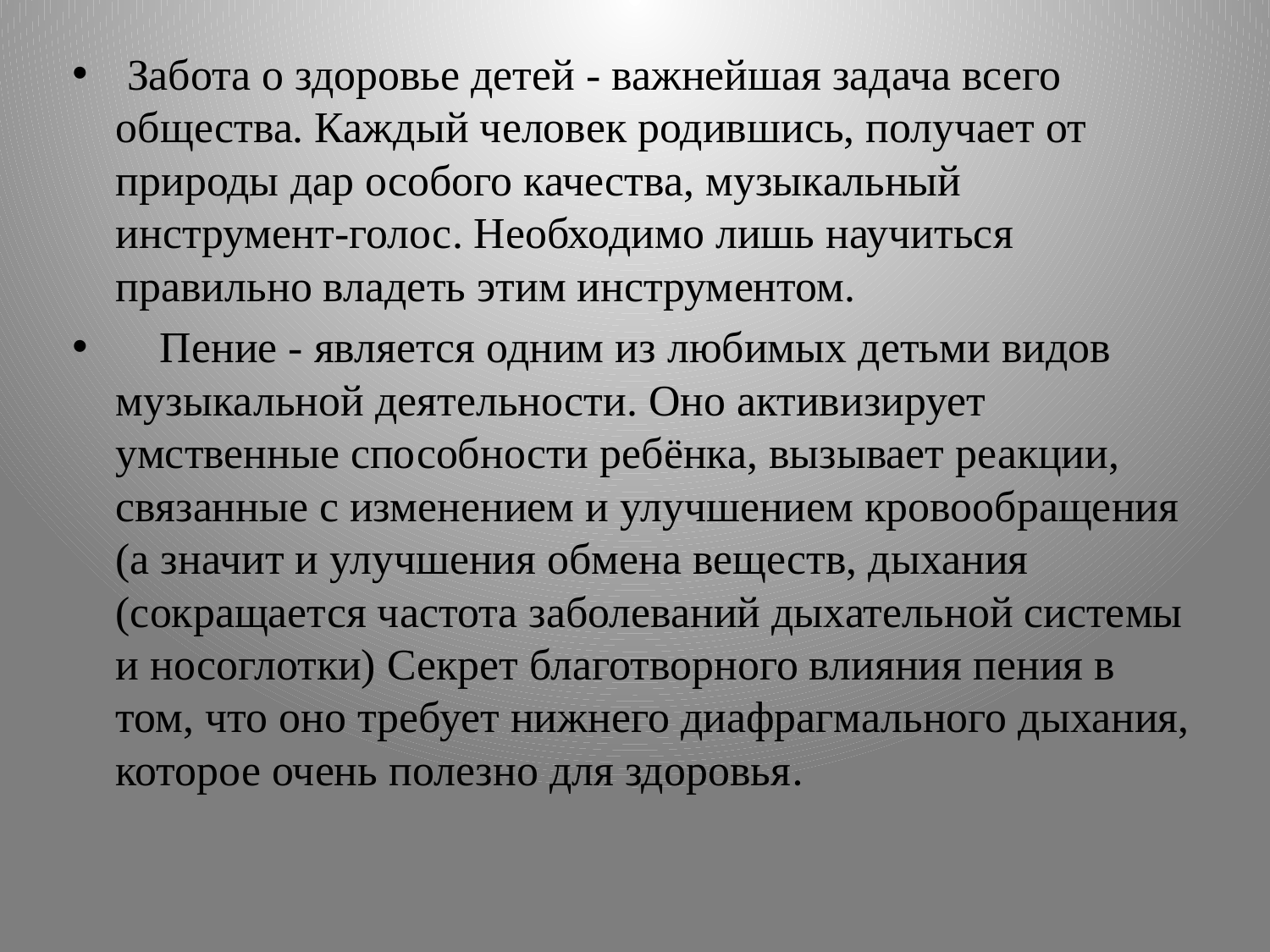

#
 Забота о здоровье детей - важнейшая задача всего общества. Каждый человек родившись, получает от природы дар особого качества, музыкальный инструмент-голос. Необходимо лишь научиться правильно владеть этим инструментом.
    Пение - является одним из любимых детьми видов музыкальной деятельности. Оно активизирует умственные способности ребёнка, вызывает реакции, связанные с изменением и улучшением кровообращения (а значит и улучшения обмена веществ, дыхания (сокращается частота заболеваний дыхательной системы и носоглотки) Секрет благотворного влияния пения в том, что оно требует нижнего диафрагмального дыхания, которое очень полезно для здоровья.